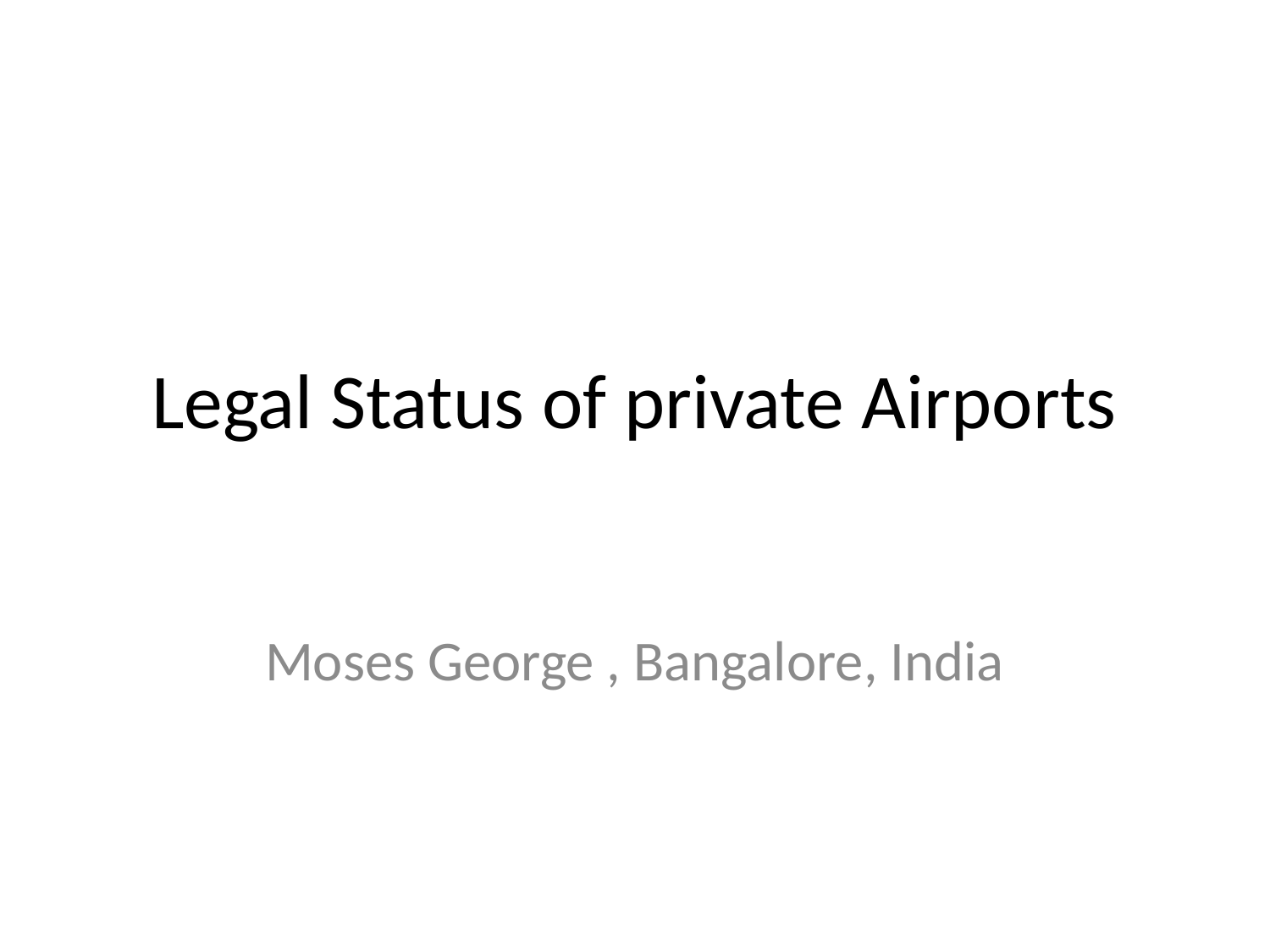

# Legal Status of private Airports

Moses George , Bangalore, India